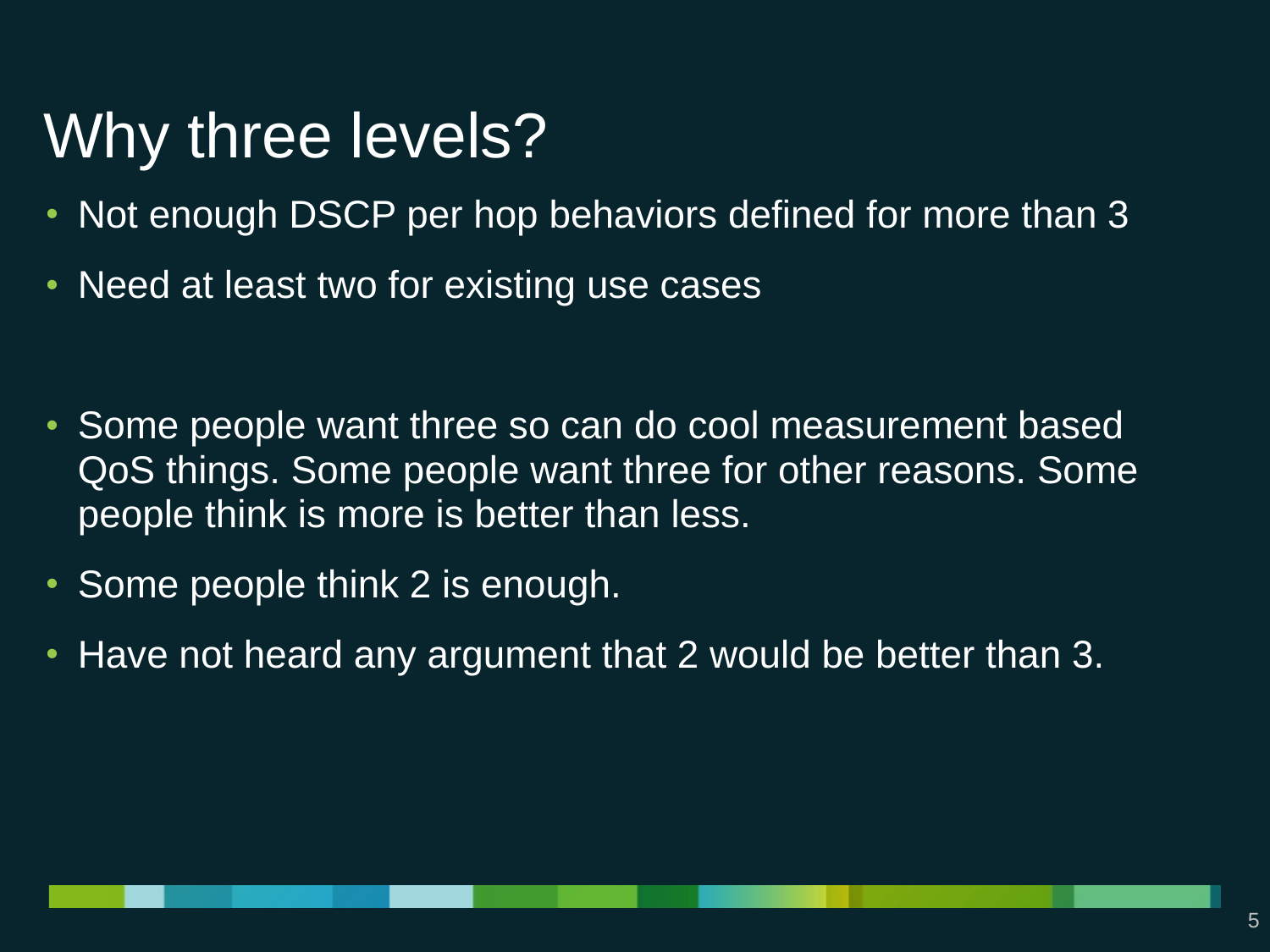

# Why three levels?
Not enough DSCP per hop behaviors defined for more than 3
Need at least two for existing use cases

Some people want three so can do cool measurement based QoS things. Some people want three for other reasons. Some people think is more is better than less.
Some people think 2 is enough.
Have not heard any argument that 2 would be better than 3.